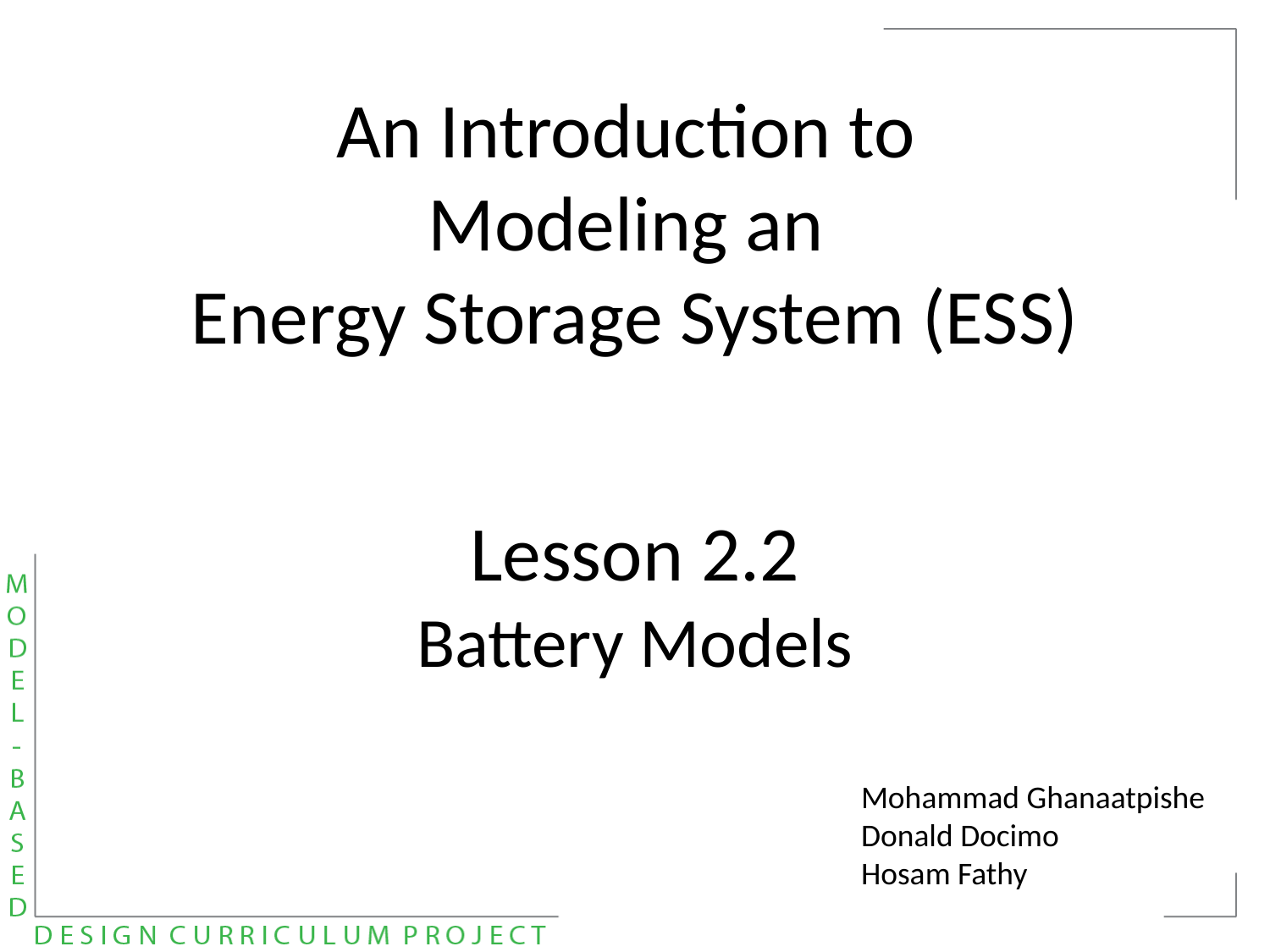

An Introduction to
Modeling an
Energy Storage System (ESS)
Lesson 2.2
Battery Models
Mohammad Ghanaatpishe
Donald Docimo
Hosam Fathy